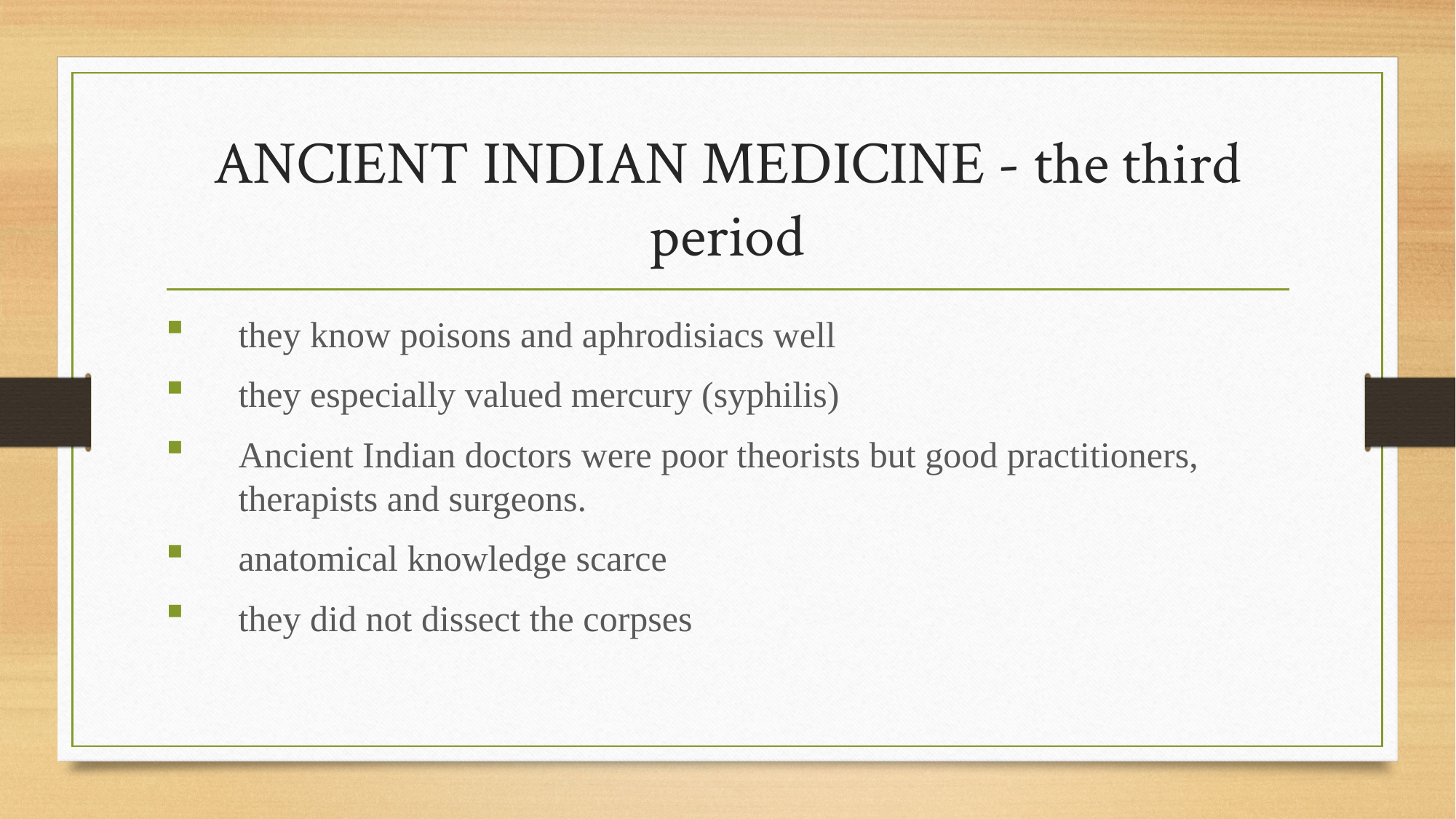

# ANCIENT INDIAN MEDICINE - the third period
they know poisons and aphrodisiacs well
they especially valued mercury (syphilis)
Ancient Indian doctors were poor theorists but good practitioners, therapists and surgeons.
anatomical knowledge scarce
they did not dissect the corpses